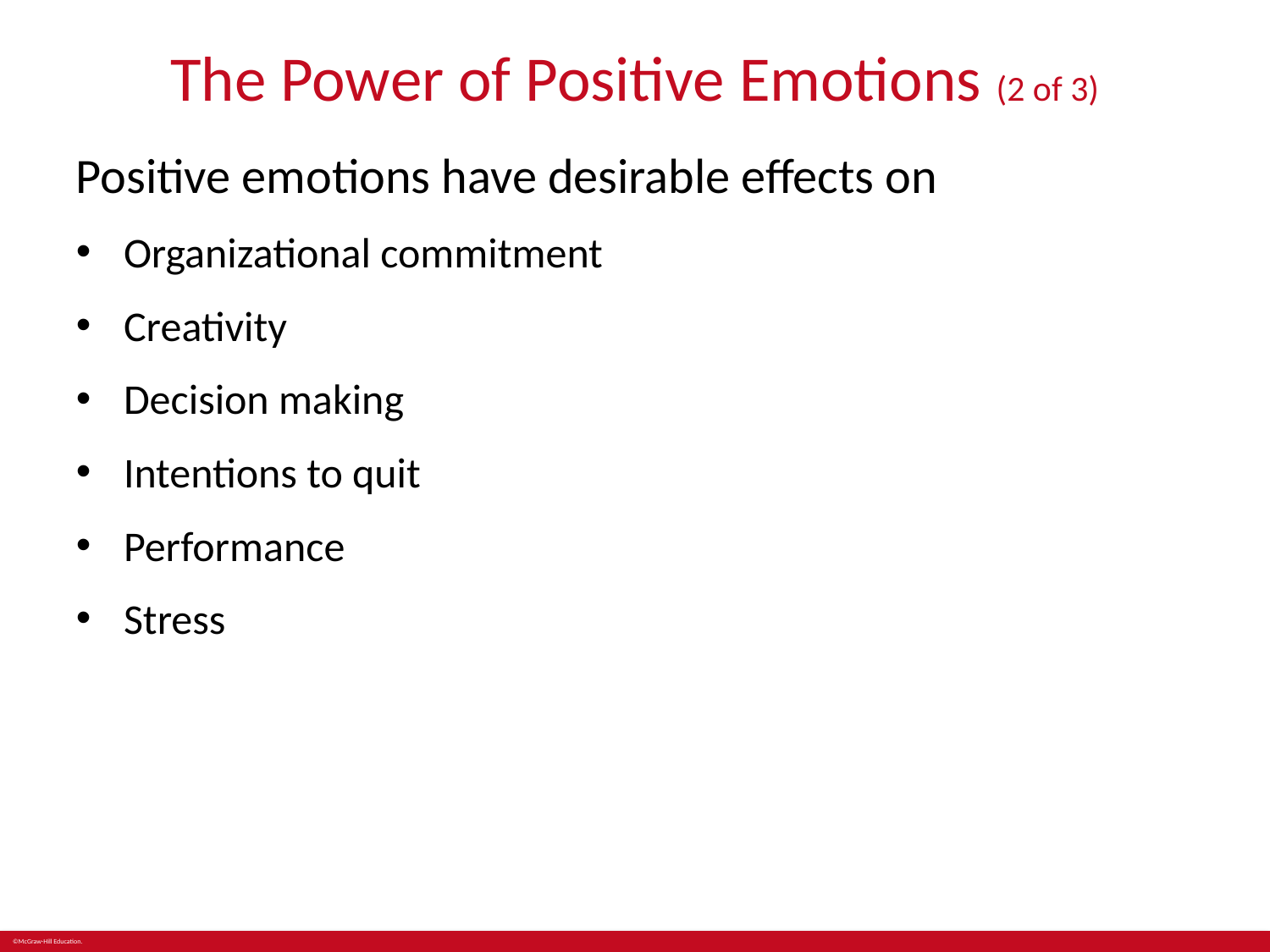

# The Power of Positive Emotions (2 of 3)
Positive emotions have desirable effects on
Organizational commitment
Creativity
Decision making
Intentions to quit
Performance
Stress